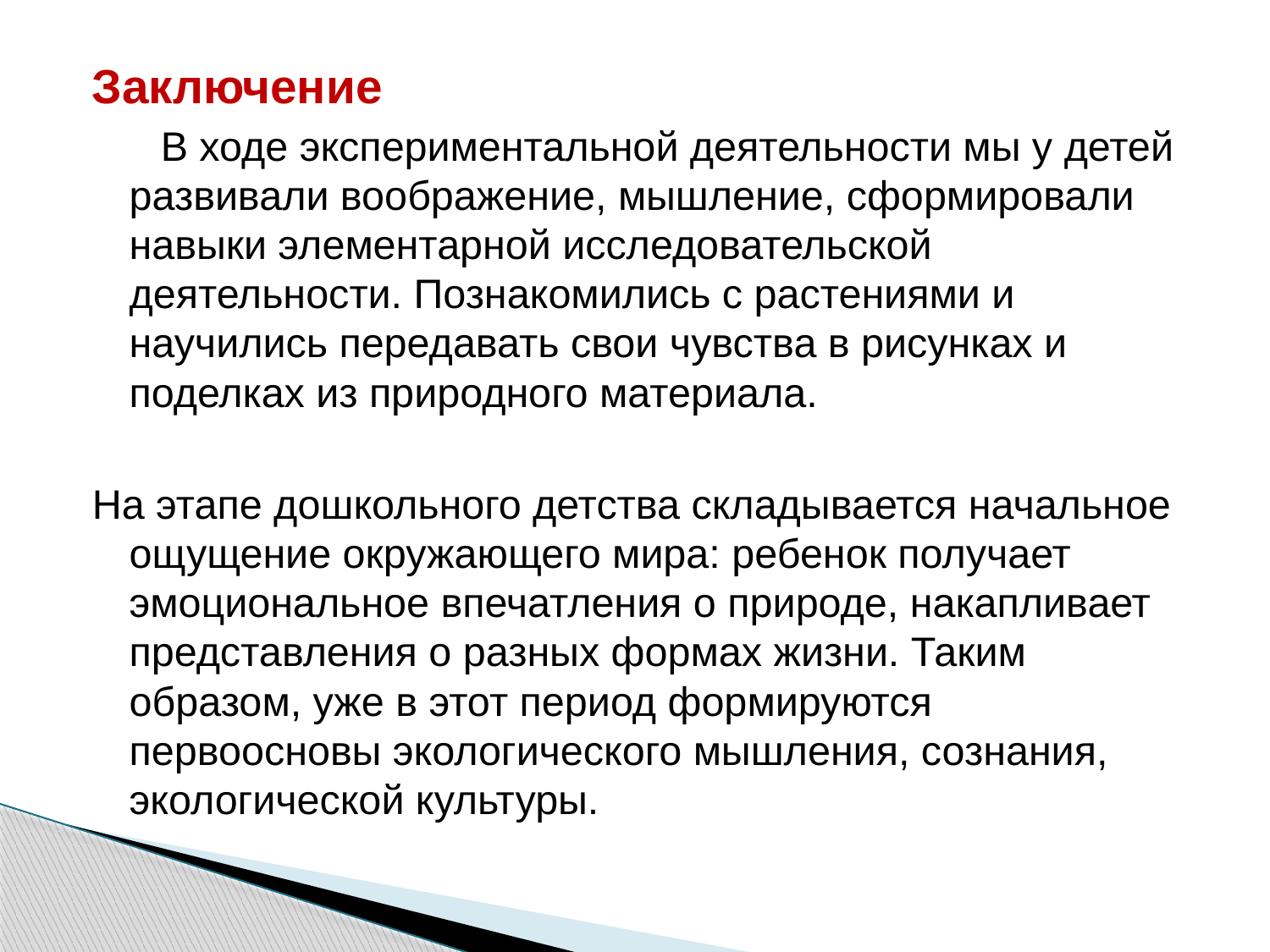

Заключение
      В ходе экспериментальной деятельности мы у детей развивали воображение, мышление, сформировали навыки элементарной исследовательской деятельности. Познакомились с растениями и научились передавать свои чувства в рисунках и поделках из природного материала.

На этапе дошкольного детства складывается начальное ощущение окружающего мира: ребенок получает эмоциональное впечатления о природе, накапливает представления о разных формах жизни. Таким образом, уже в этот период формируются первоосновы экологического мышления, сознания, экологической культуры.